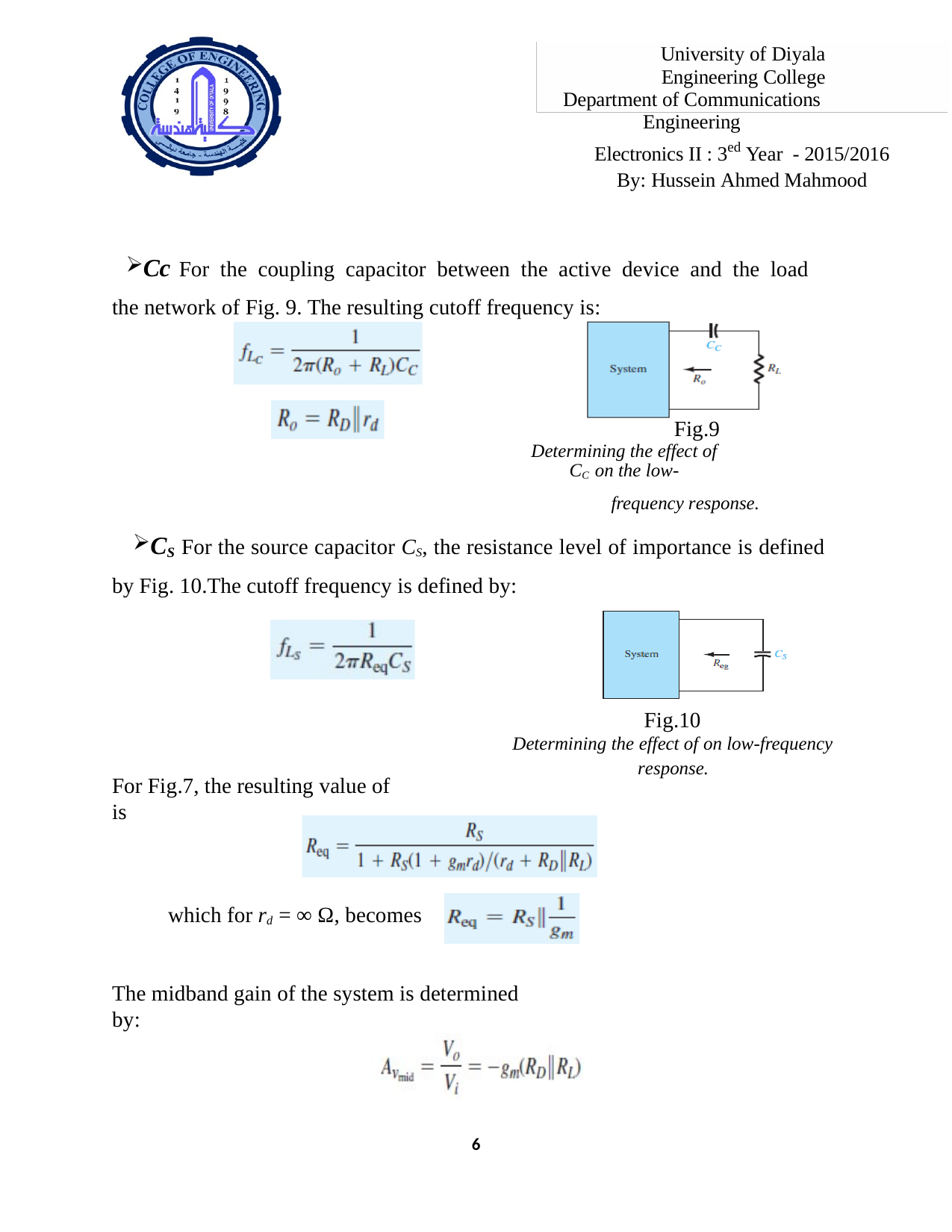

University of Diyala Engineering College
Department of Communications Engineering
Electronics II : 3ed Year  - 2015/2016 By: Hussein Ahmed Mahmood

Cc For  the  coupling  capacitor  between  the  active  device  and  the  load  the network of Fig. 9. The resulting cutoff frequency is:

Fig.9
Determining the effect of CC  on the low-

frequency response.
CS  For the source capacitor CS, the resistance level of importance is defined by Fig. 10.The cutoff frequency is defined by:

Fig.10
Determining the effect of on low-frequency
response.

For Fig.7, the resulting value of is

which for rd  = ∞ Ω, becomes

The midband gain of the system is determined by:

6